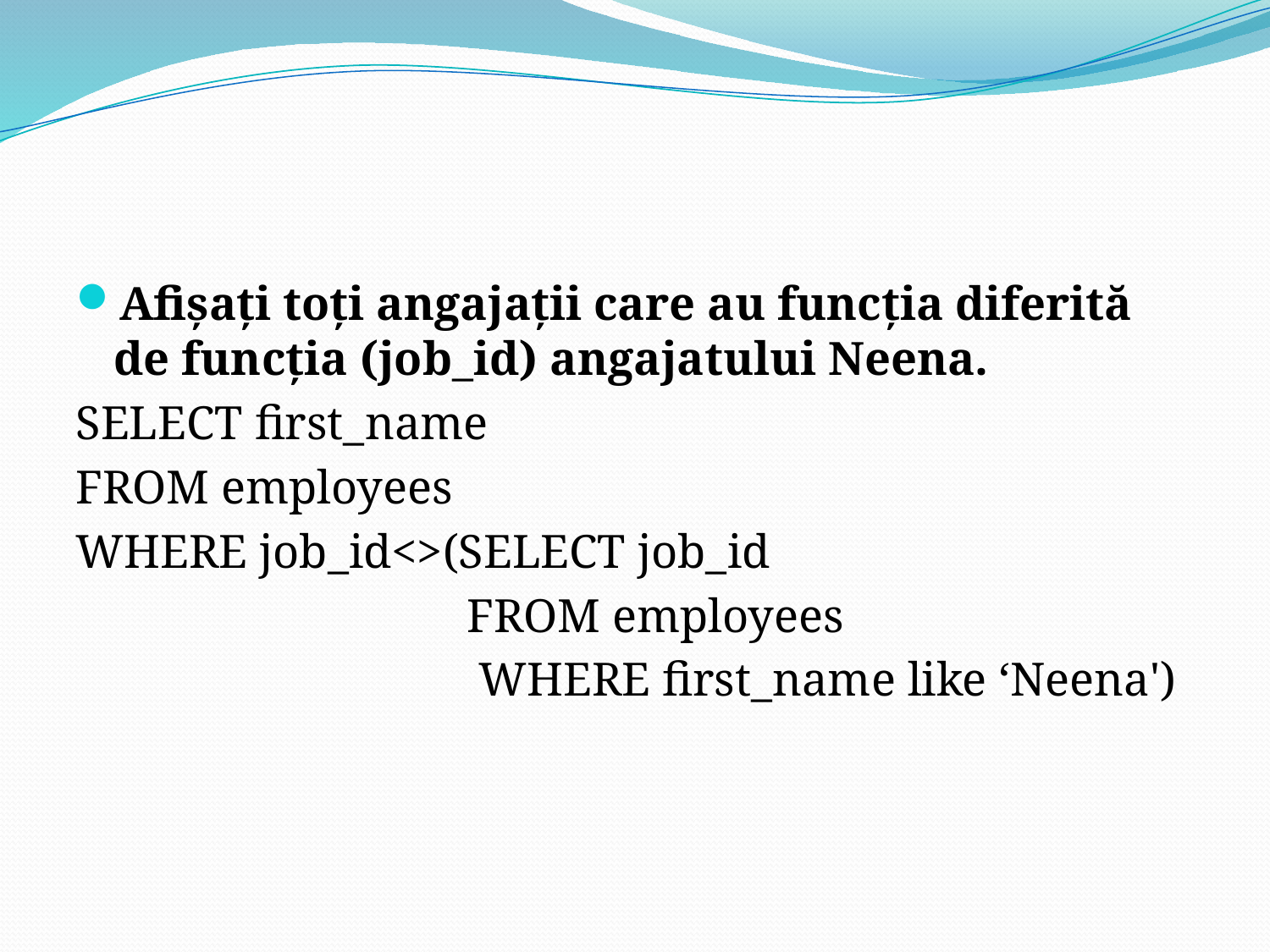

#
Afişaţi toţi angajaţii care au funcţia diferită de funcţia (job_id) angajatului Neena.
SELECT first_name
FROM employees
WHERE job_id<>(SELECT job_id
                                 FROM employees
                                  WHERE first_name like ‘Neena')